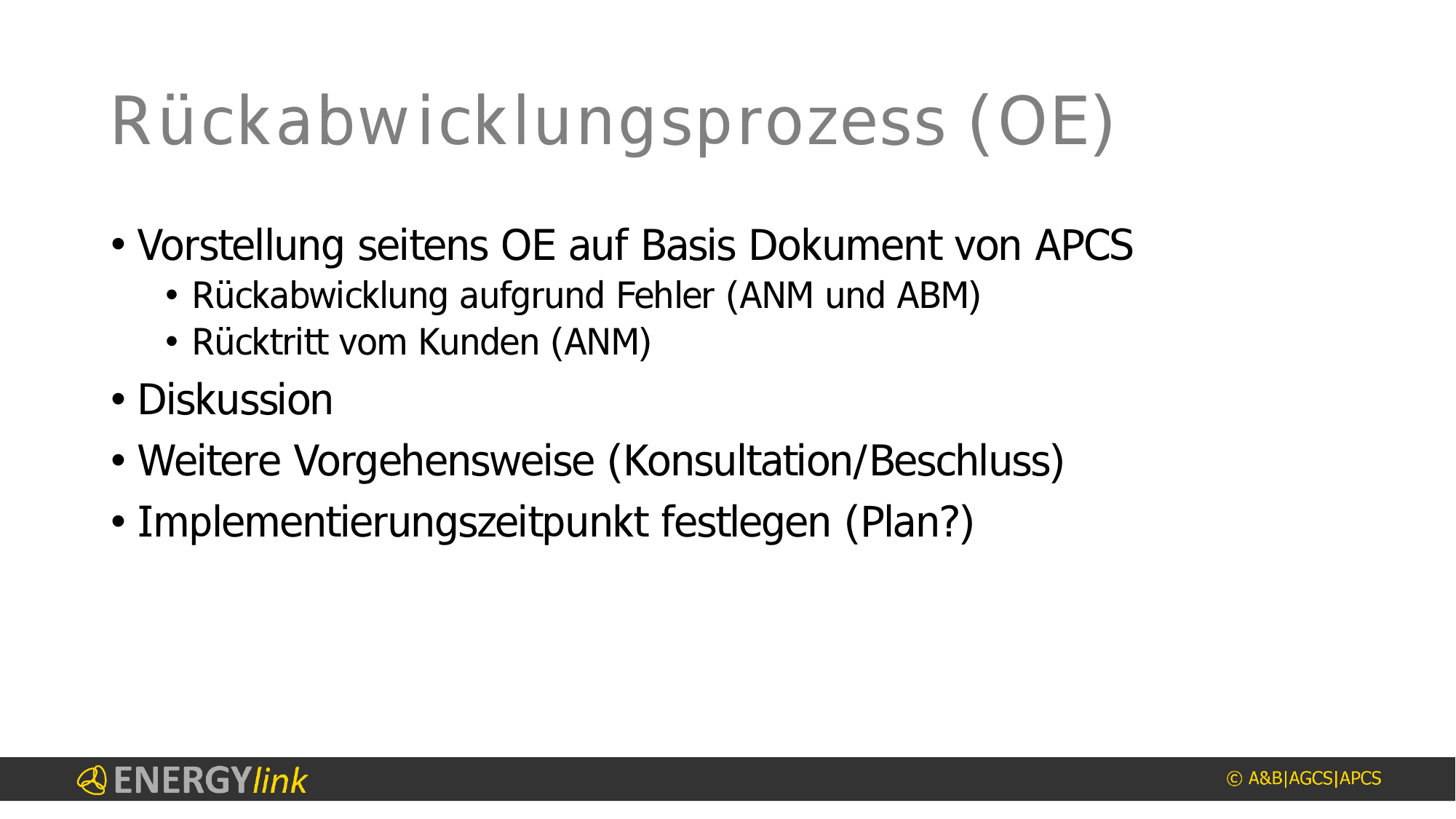

# Rückabwicklungsprozess (OE)
Vorstellung seitens OE auf Basis Dokument von APCS
Rückabwicklung aufgrund Fehler (ANM und ABM)
Rücktritt vom Kunden (ANM)
Diskussion
Weitere Vorgehensweise (Konsultation/Beschluss)
Implementierungszeitpunkt festlegen (Plan?)